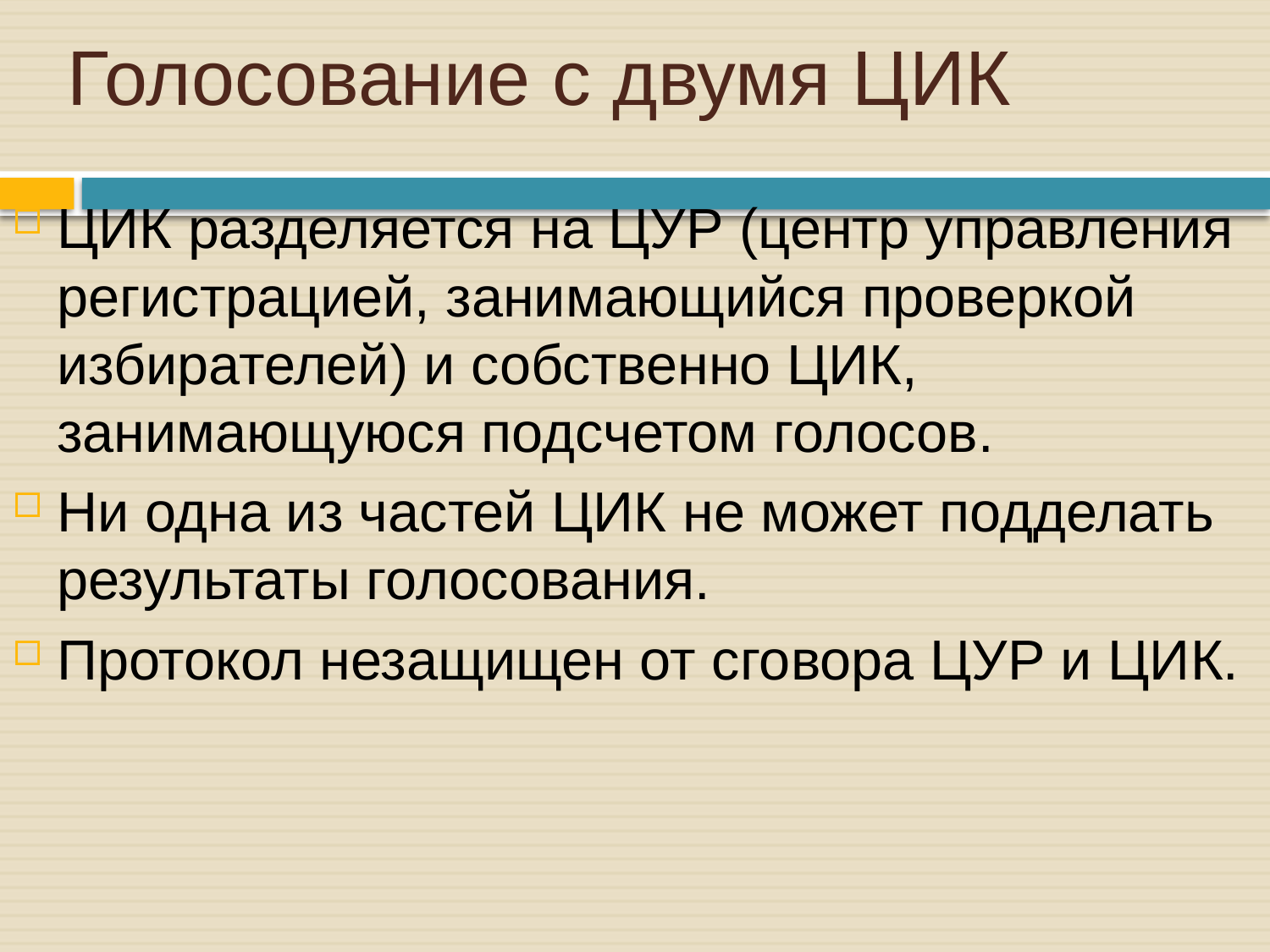

# Голосование с двумя ЦИК
ЦИК разделяется на ЦУР (центр управления регистрацией, занимающийся проверкой избирателей) и собственно ЦИК, занимающуюся подсчетом голосов.
Ни одна из частей ЦИК не может подделать результаты голосования.
Протокол незащищен от сговора ЦУР и ЦИК.